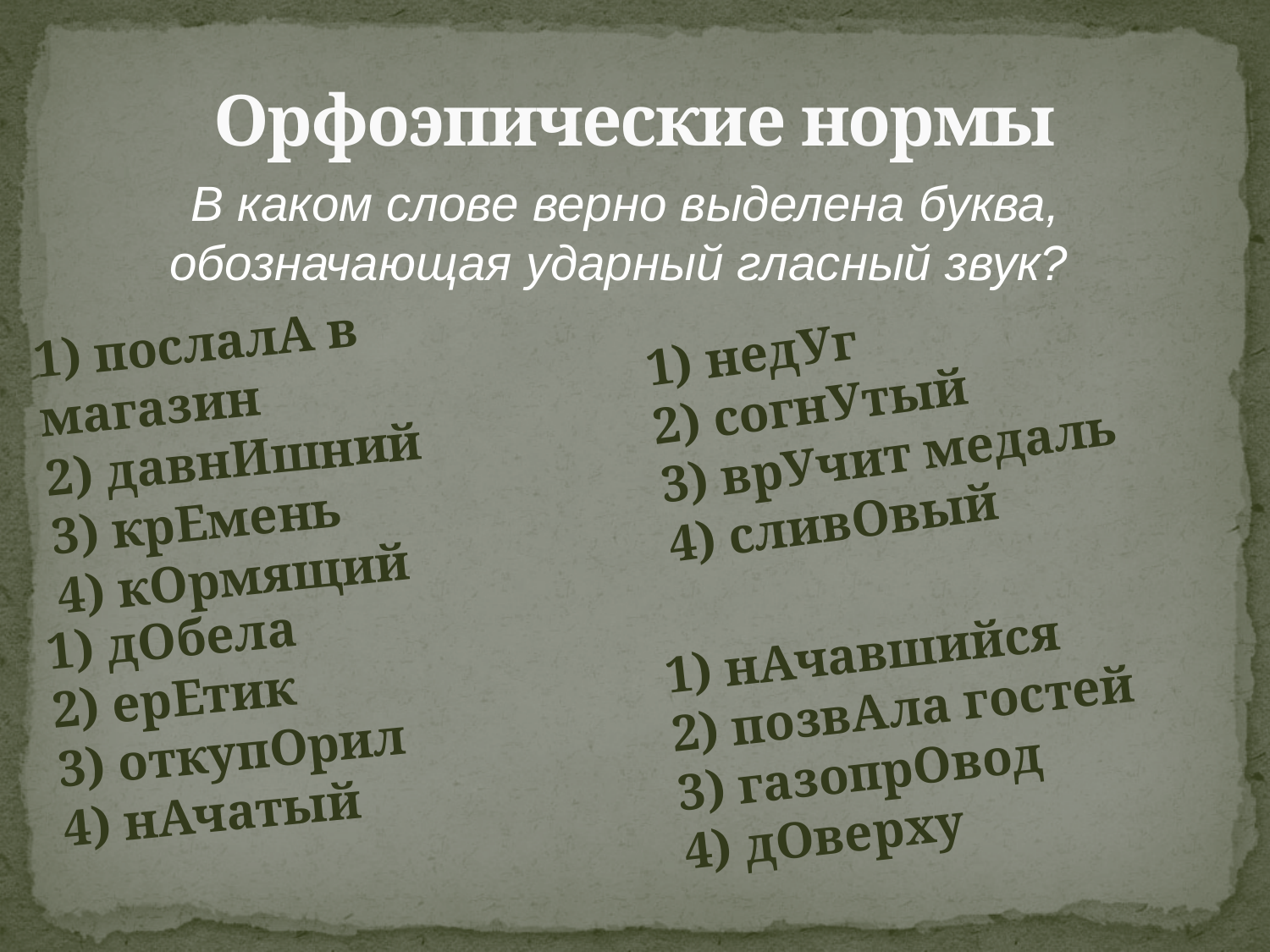

# Орфоэпические нормы
В каком слове верно выделена буква, обозначающая ударный гласный звук?

1) послалА в магазин
2) давнИшний
3) крЕмень
4) кОрмящий
1) недУг
2) согнУтый
3) врУчит медаль
4) сливОвый
1) дОбела
2) ерЕтик
3) откупОрил
4) нАчатый
1) нАчавшийся
2) позвАла гостей
3) газопрОвод
4) дОверху